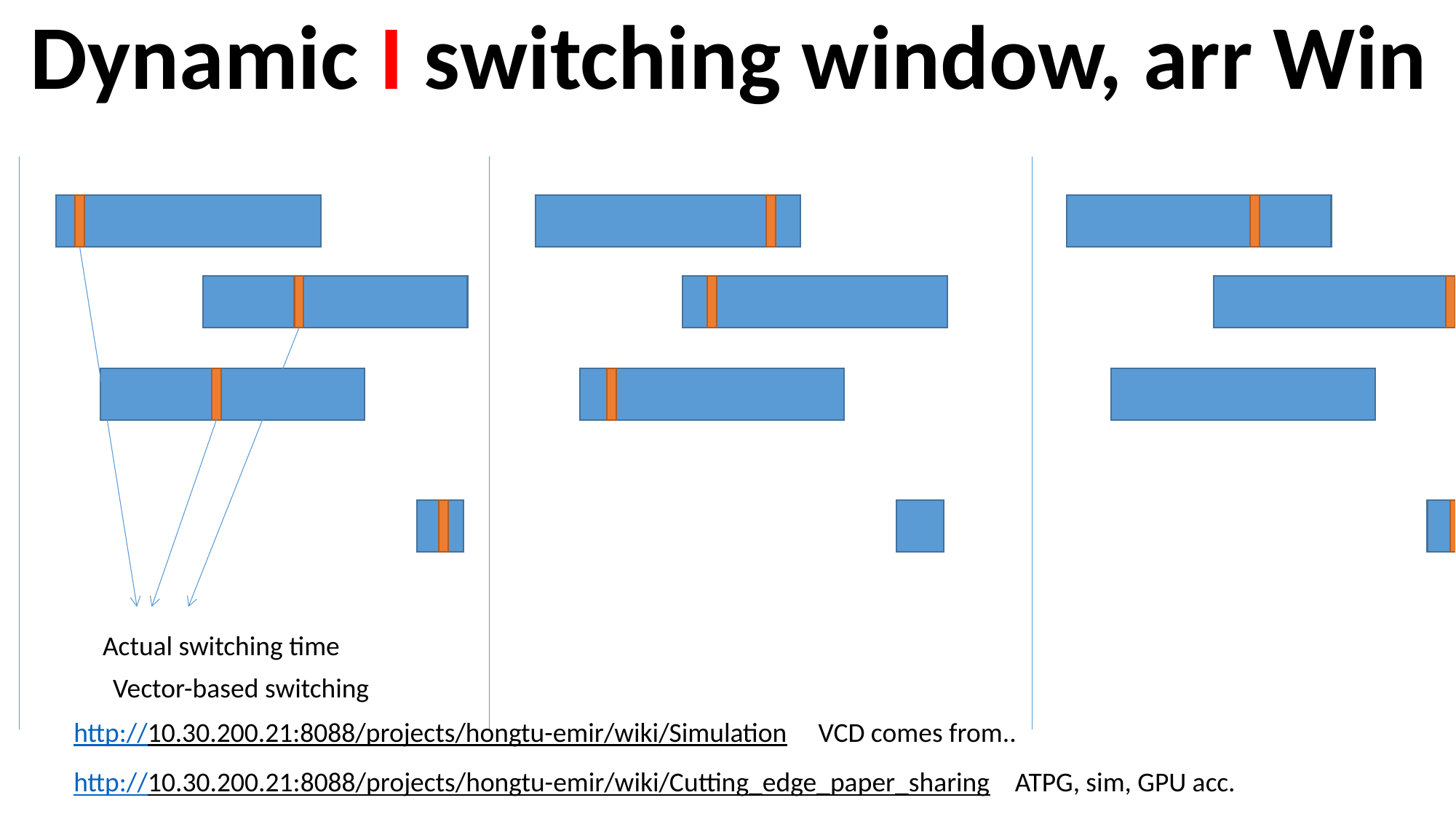

Dynamic I switching window, arr Win

Actual switching time
Vector-based switching
http://10.30.200.21:8088/projects/hongtu-emir/wiki/Simulation     VCD comes from..
http://10.30.200.21:8088/projects/hongtu-emir/wiki/Cutting_edge_paper_sharing    ATPG, sim, GPU acc.